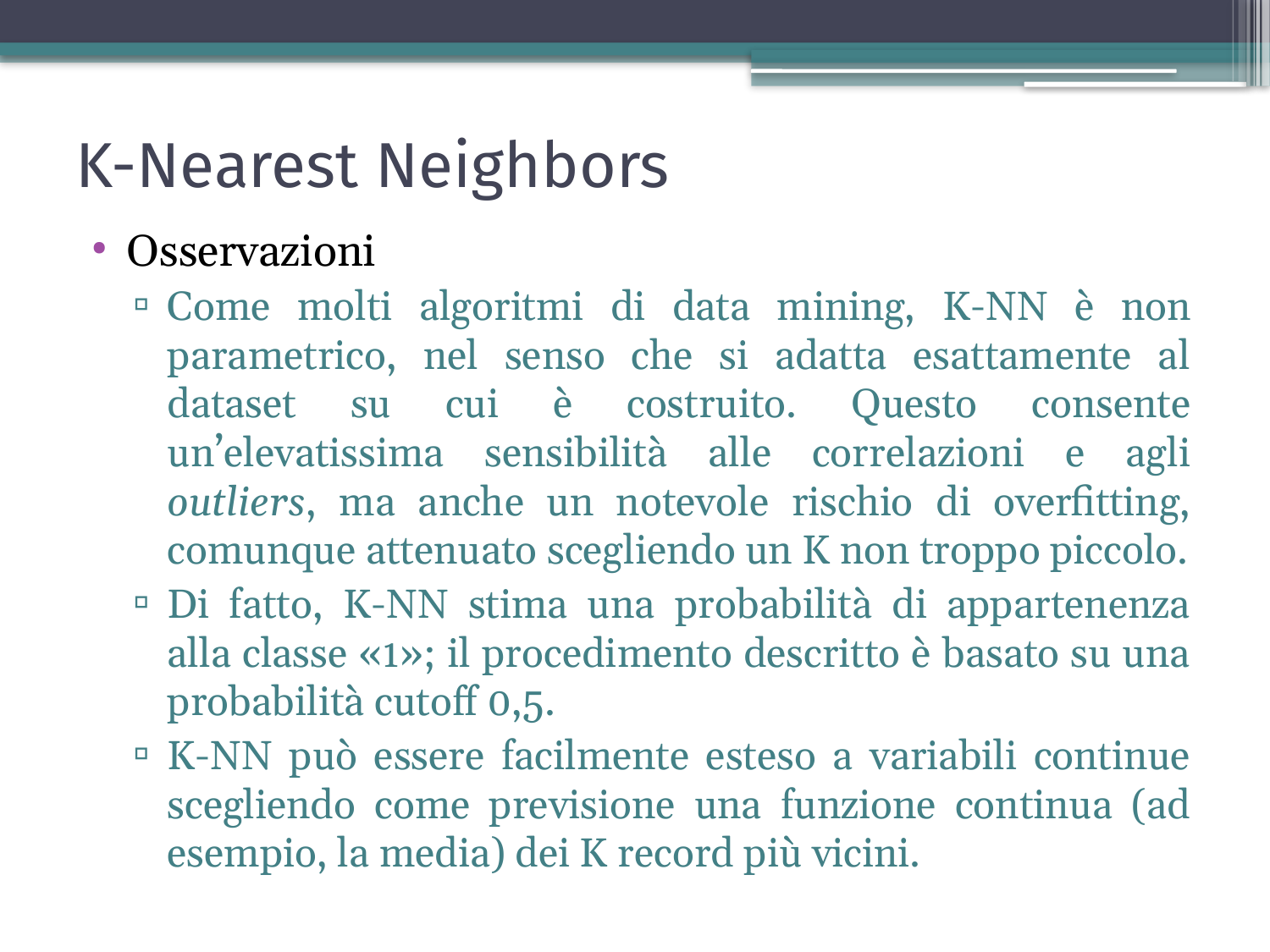

K-Nearest Neighbors
Osservazioni
Come molti algoritmi di data mining, K-NN è non parametrico, nel senso che si adatta esattamente al dataset su cui è costruito. Questo consente un’elevatissima sensibilità alle correlazioni e agli outliers, ma anche un notevole rischio di overfitting, comunque attenuato scegliendo un K non troppo piccolo.
Di fatto, K-NN stima una probabilità di appartenenza alla classe «1»; il procedimento descritto è basato su una probabilità cutoff 0,5.
K-NN può essere facilmente esteso a variabili continue scegliendo come previsione una funzione continua (ad esempio, la media) dei K record più vicini.